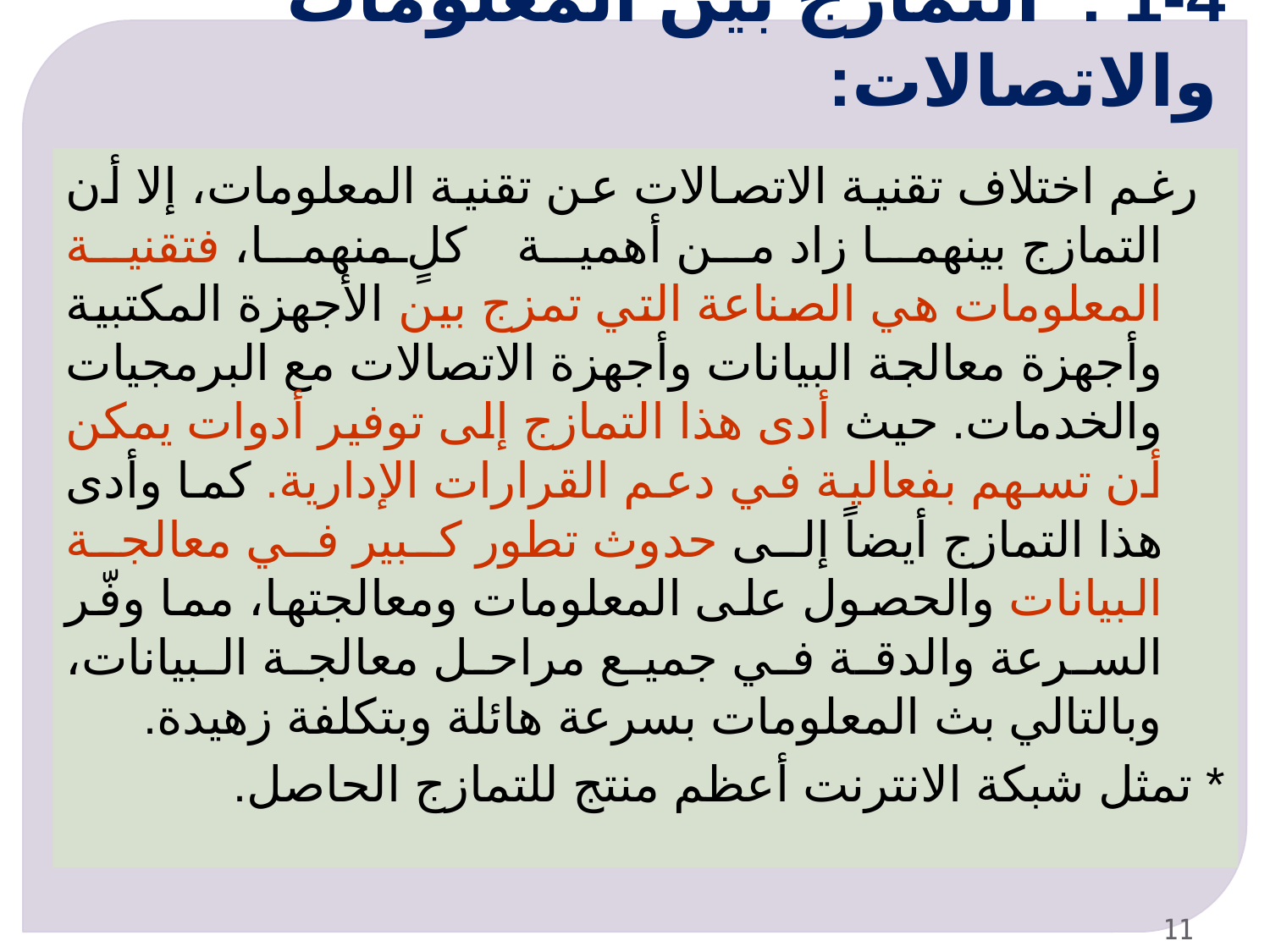

# 1-4 :  التمازج بين المعلومات والاتصالات:
  رغم اختلاف تقنية الاتصالات عن تقنية المعلومات، إلا أن التمازج بينهما زاد من أهمية كلٍ منهما، فتقنية المعلومات هي الصناعة التي تمزج بين الأجهزة المكتبية وأجهزة معالجة البيانات وأجهزة الاتصالات مع البرمجيات والخدمات. حيث أدى هذا التمازج إلى توفير أدوات يمكن أن تسهم بفعالية في دعم القرارات الإدارية. كما وأدى هذا التمازج أيضاً إلى حدوث تطور كبير في معالجة البيانات والحصول على المعلومات ومعالجتها، مما وفّر السرعة والدقة في جميع مراحل معالجة البيانات، وبالتالي بث المعلومات بسرعة هائلة وبتكلفة زهيدة.

* تمثل شبكة الانترنت أعظم منتج للتمازج الحاصل.
11